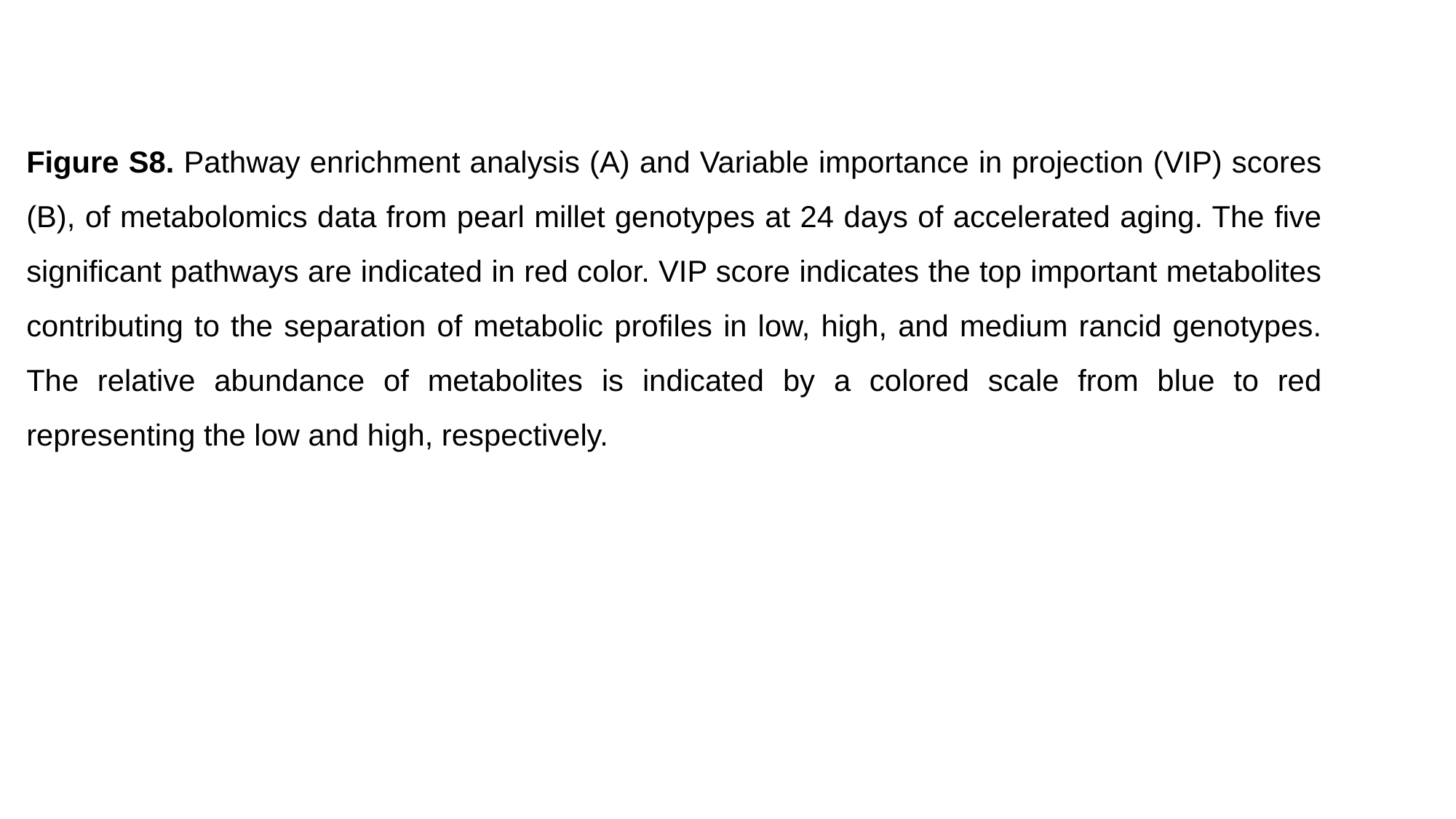

Figure S8. Pathway enrichment analysis (A) and Variable importance in projection (VIP) scores (B), of metabolomics data from pearl millet genotypes at 24 days of accelerated aging. The five significant pathways are indicated in red color. VIP score indicates the top important metabolites contributing to the separation of metabolic profiles in low, high, and medium rancid genotypes. The relative abundance of metabolites is indicated by a colored scale from blue to red representing the low and high, respectively.